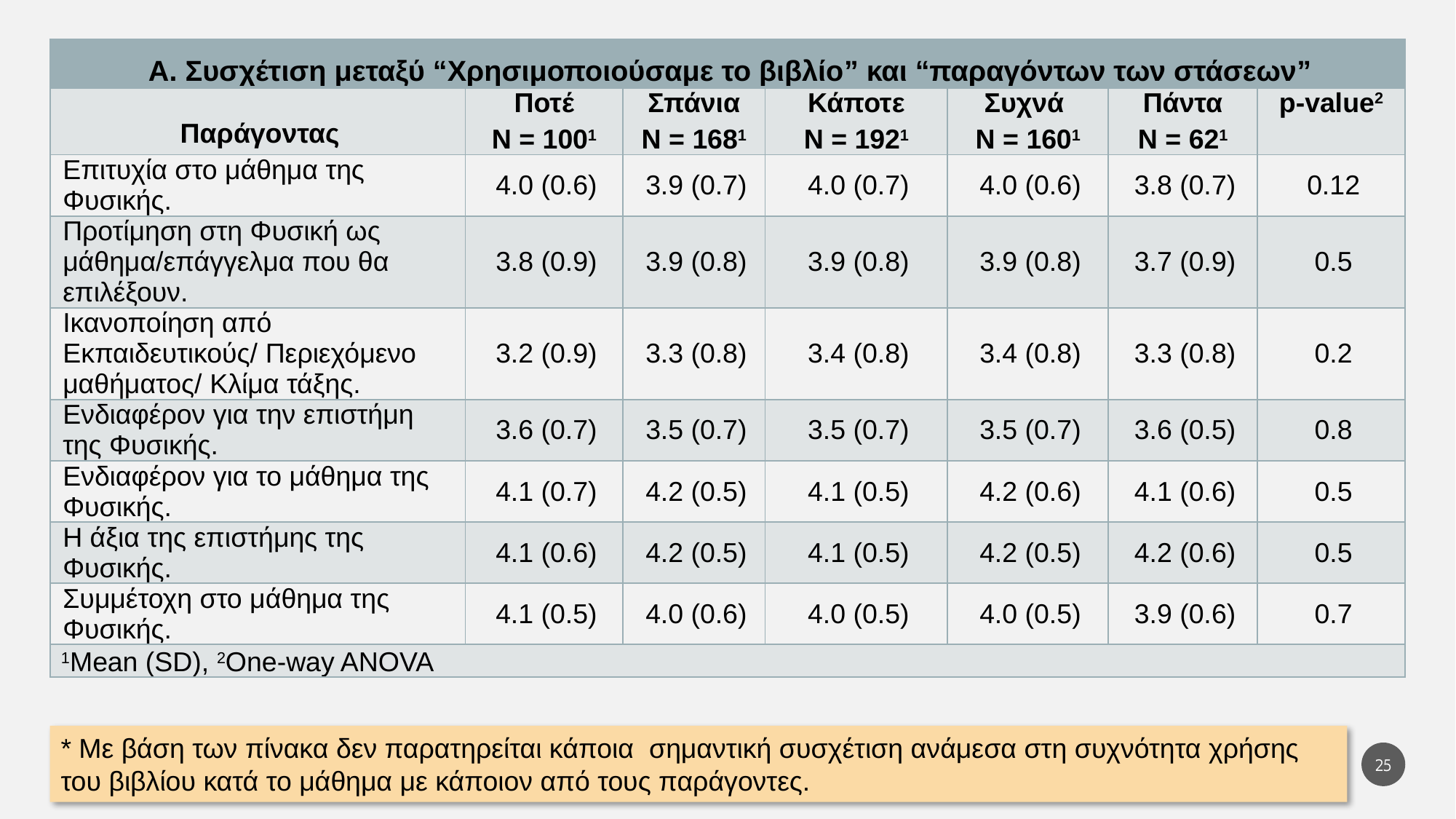

| Α. Συσχέτιση μεταξύ “Χρησιμοποιούσαμε το βιβλίο” και “παραγόντων των στάσεων” |  |  |  |  |  |  |
| --- | --- | --- | --- | --- | --- | --- |
| Παράγοντας | Ποτέ N = 1001 | Σπάνια N = 1681 | Κάποτε N = 1921 | Συχνά N = 1601 | Πάντα N = 621 | p-value2 |
| Επιτυχία στο μάθημα της Φυσικής. | 4.0 (0.6) | 3.9 (0.7) | 4.0 (0.7) | 4.0 (0.6) | 3.8 (0.7) | 0.12 |
| Προτίμηση στη Φυσική ως μάθημα/επάγγελμα που θα επιλέξουν. | 3.8 (0.9) | 3.9 (0.8) | 3.9 (0.8) | 3.9 (0.8) | 3.7 (0.9) | 0.5 |
| Ικανοποίηση από Εκπαιδευτικούς/ Περιεχόμενο μαθήματος/ Κλίμα τάξης. | 3.2 (0.9) | 3.3 (0.8) | 3.4 (0.8) | 3.4 (0.8) | 3.3 (0.8) | 0.2 |
| Ενδιαφέρον για την επιστήμη της Φυσικής. | 3.6 (0.7) | 3.5 (0.7) | 3.5 (0.7) | 3.5 (0.7) | 3.6 (0.5) | 0.8 |
| Ενδιαφέρον για το μάθημα της Φυσικής. | 4.1 (0.7) | 4.2 (0.5) | 4.1 (0.5) | 4.2 (0.6) | 4.1 (0.6) | 0.5 |
| Η άξια της επιστήμης της Φυσικής. | 4.1 (0.6) | 4.2 (0.5) | 4.1 (0.5) | 4.2 (0.5) | 4.2 (0.6) | 0.5 |
| Συμμέτοχη στο μάθημα της Φυσικής. | 4.1 (0.5) | 4.0 (0.6) | 4.0 (0.5) | 4.0 (0.5) | 3.9 (0.6) | 0.7 |
| 1Mean (SD), 2One-way ANOVA |  |  |  |  |  |  |
* Με βάση των πίνακα δεν παρατηρείται κάποια  σημαντική συσχέτιση ανάμεσα στη συχνότητα χρήσης του βιβλίου κατά το μάθημα με κάποιον από τους παράγοντες.
25